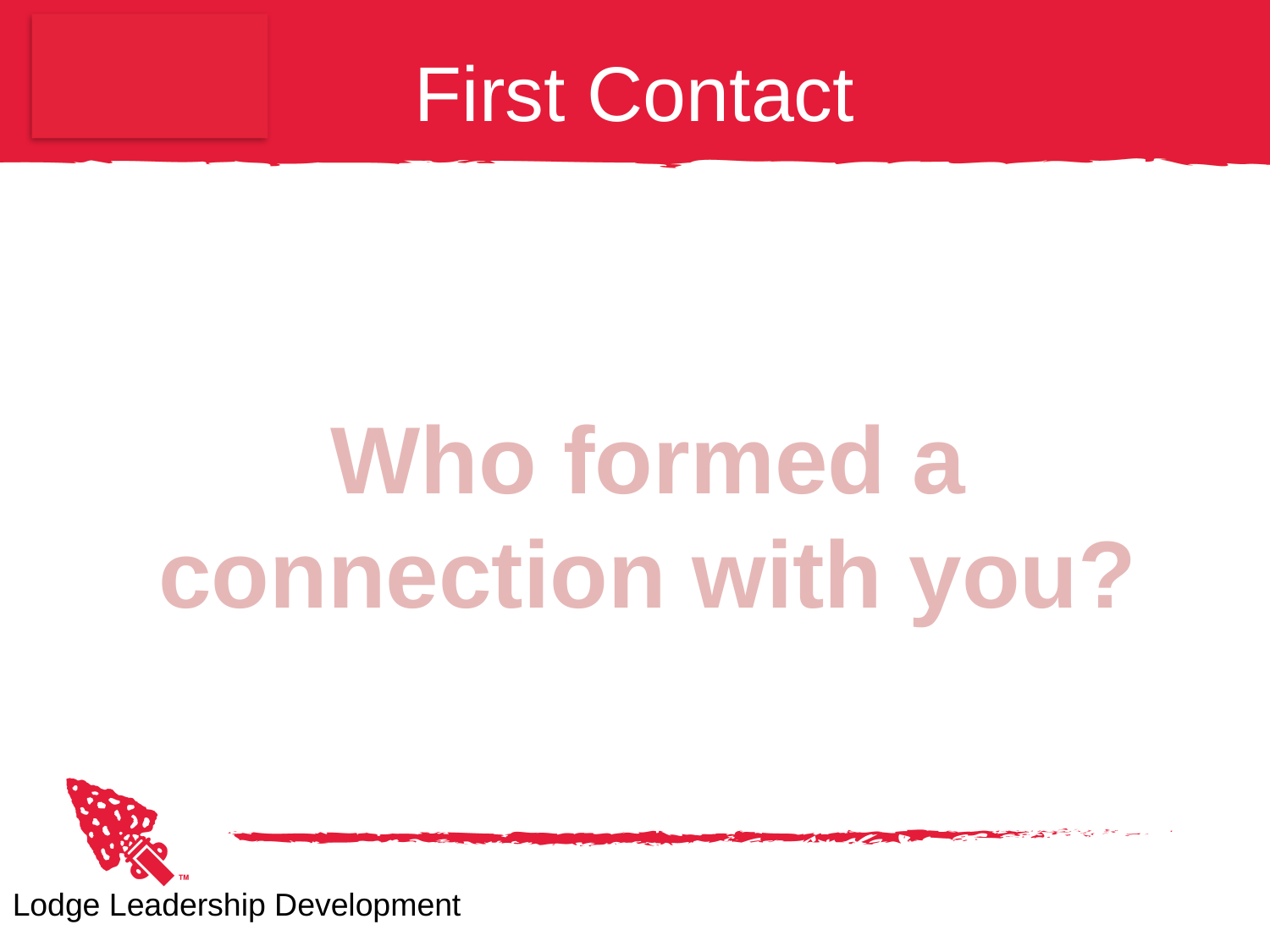

# First Contact
Who formed a connection with you?
Lodge Leadership Development